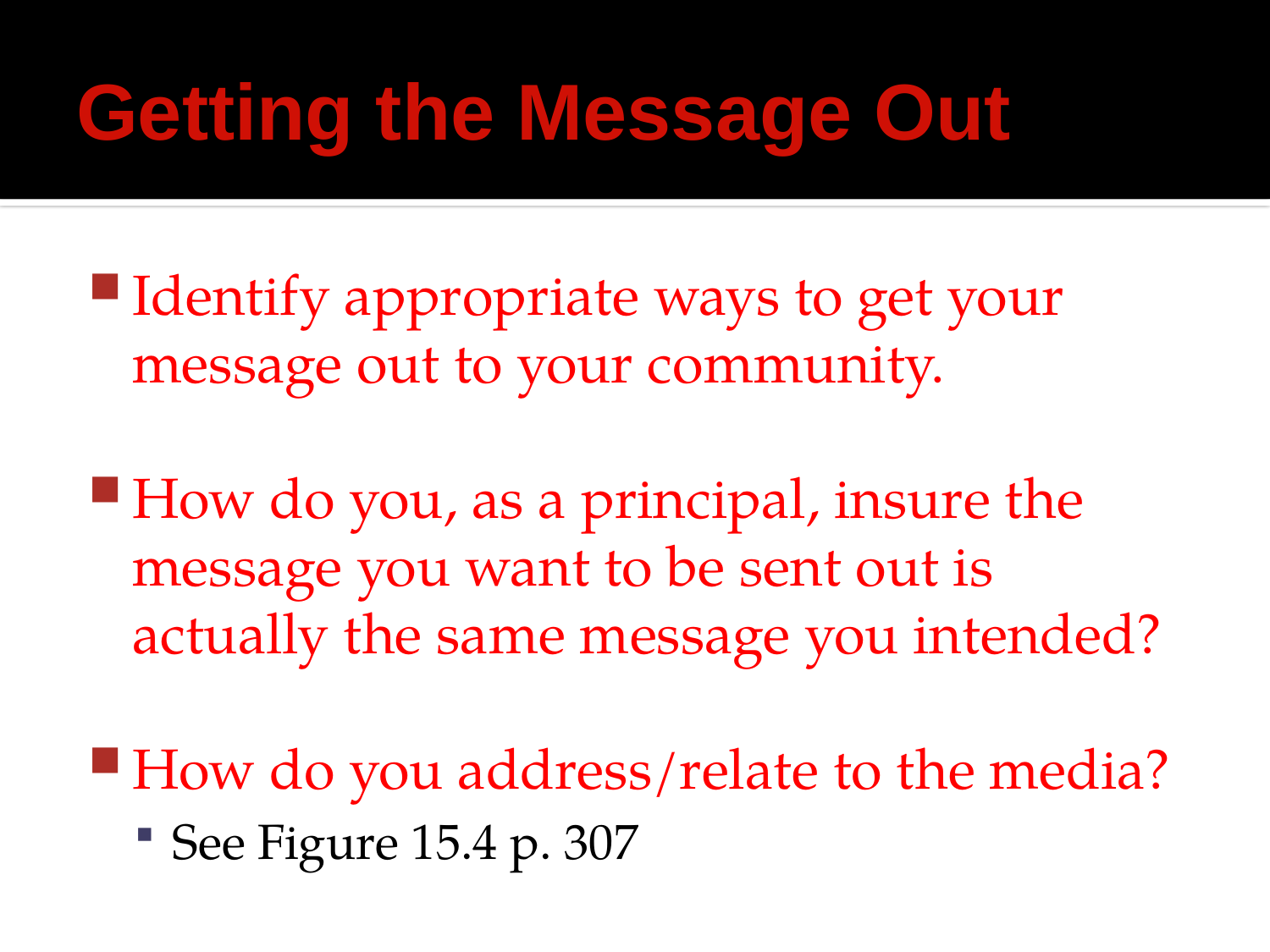

# Getting the Message Out
Identify appropriate ways to get your message out to your community.

How do you, as a principal, insure the message you want to be sent out is actually the same message you intended?

How do you address/relate to the media?
See Figure 15.4 p. 307